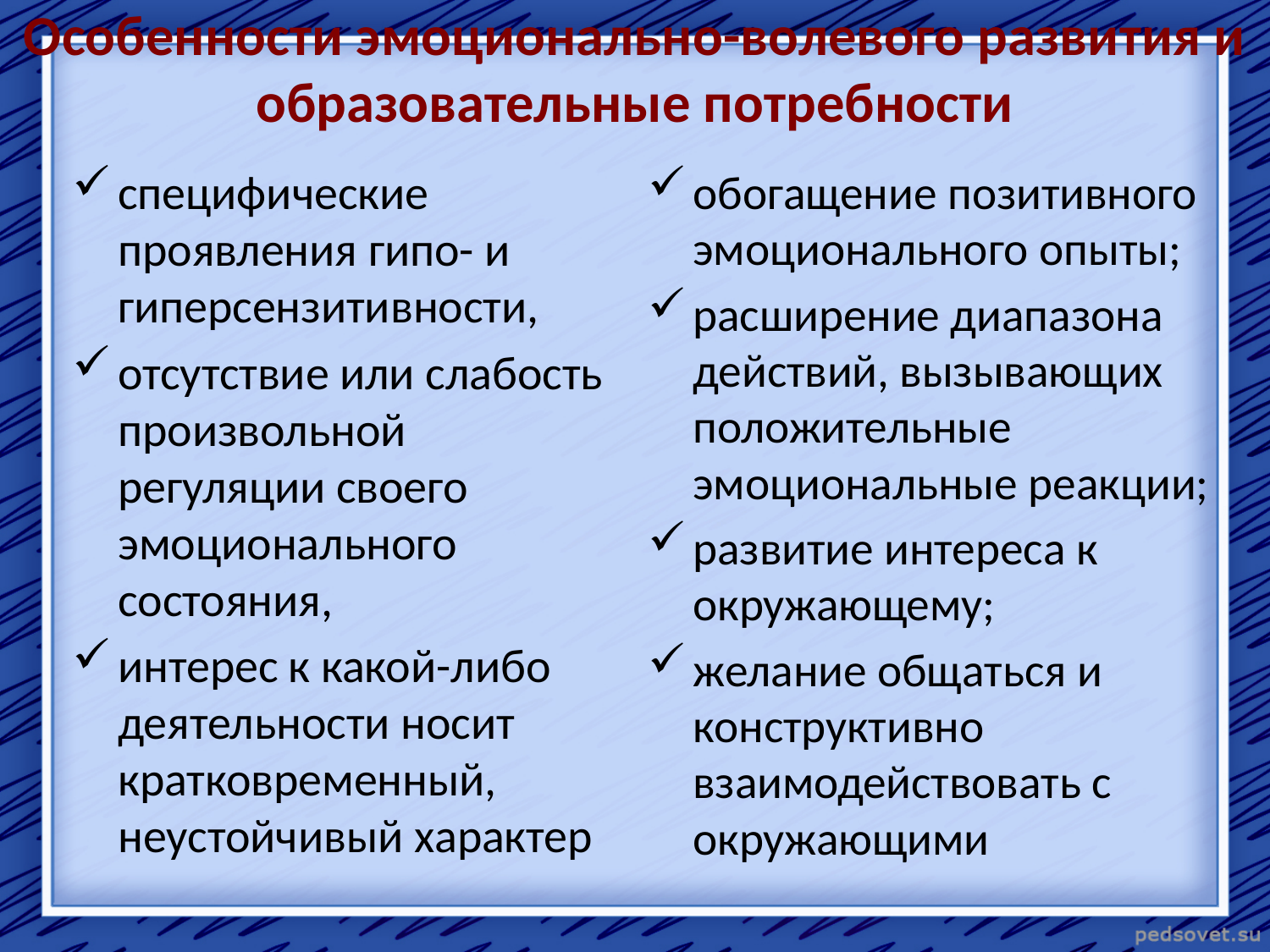

# Особенности эмоционально-волевого развития и образовательные потребности
специфические проявления гипо- и гиперсензитивности,
отсутствие или слабость произвольной регуляции своего эмоционального состояния,
интерес к какой-либо деятельности носит кратковременный, неустойчивый характер

обогащение позитивного эмоционального опыты;
расширение диапазона действий, вызывающих положительные эмоциональные реакции;
развитие интереса к окружающему;
желание общаться и конструктивно взаимодействовать с окружающими